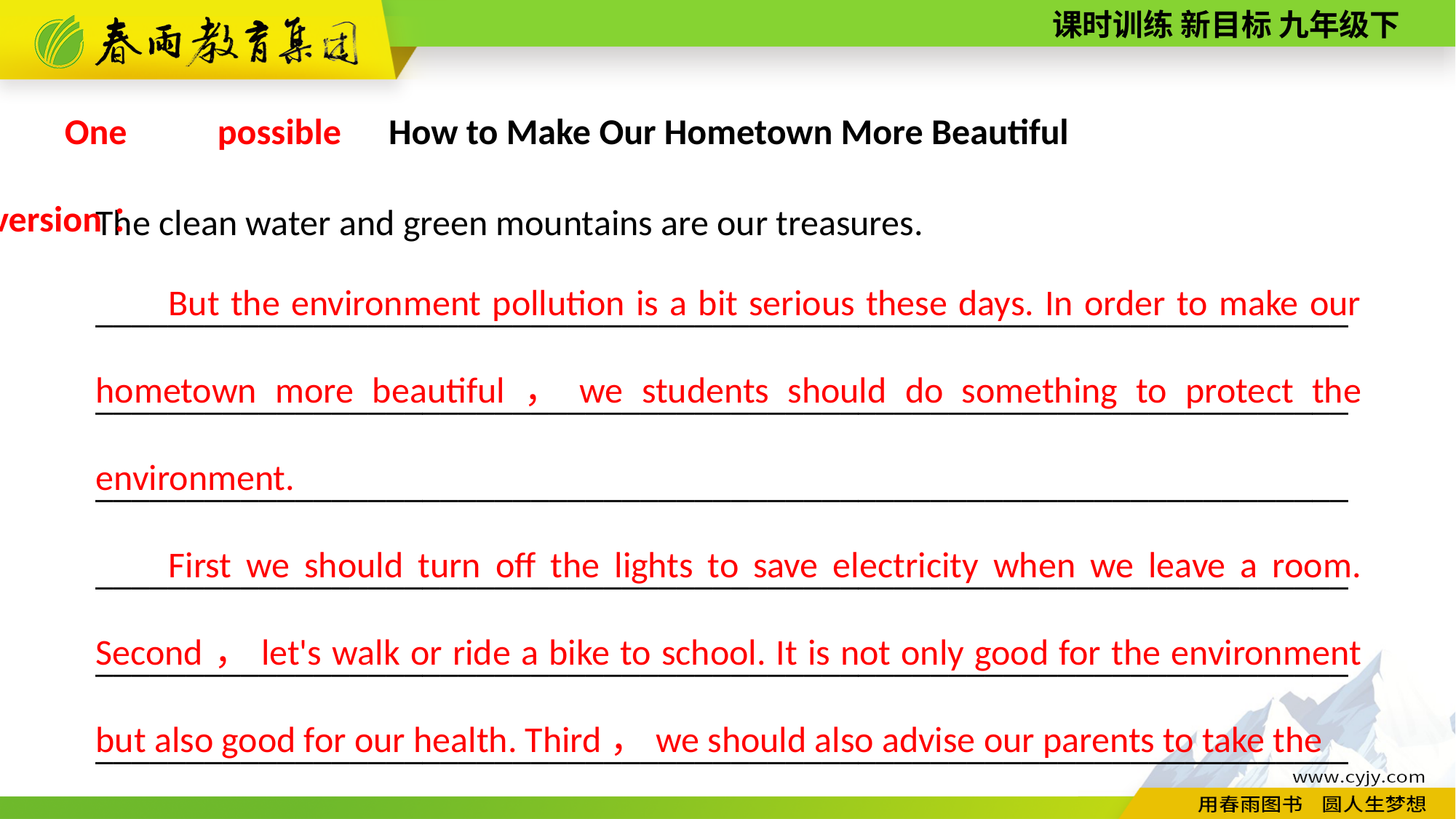

One possible version：
How to Make Our Hometown More Beautiful
The clean water and green mountains are our treasures.
_____________________________________________________________________
_____________________________________________________________________
_____________________________________________________________________
_____________________________________________________________________
_____________________________________________________________________
_____________________________________________________________________
But the environment pollution is a bit serious these days. In order to make our hometown more beautiful，we students should do something to protect the environment.
First we should turn off the lights to save electricity when we leave a room. Second，let's walk or ride a bike to school. It is not only good for the environment but also good for our health. Third，we should also advise our parents to take the